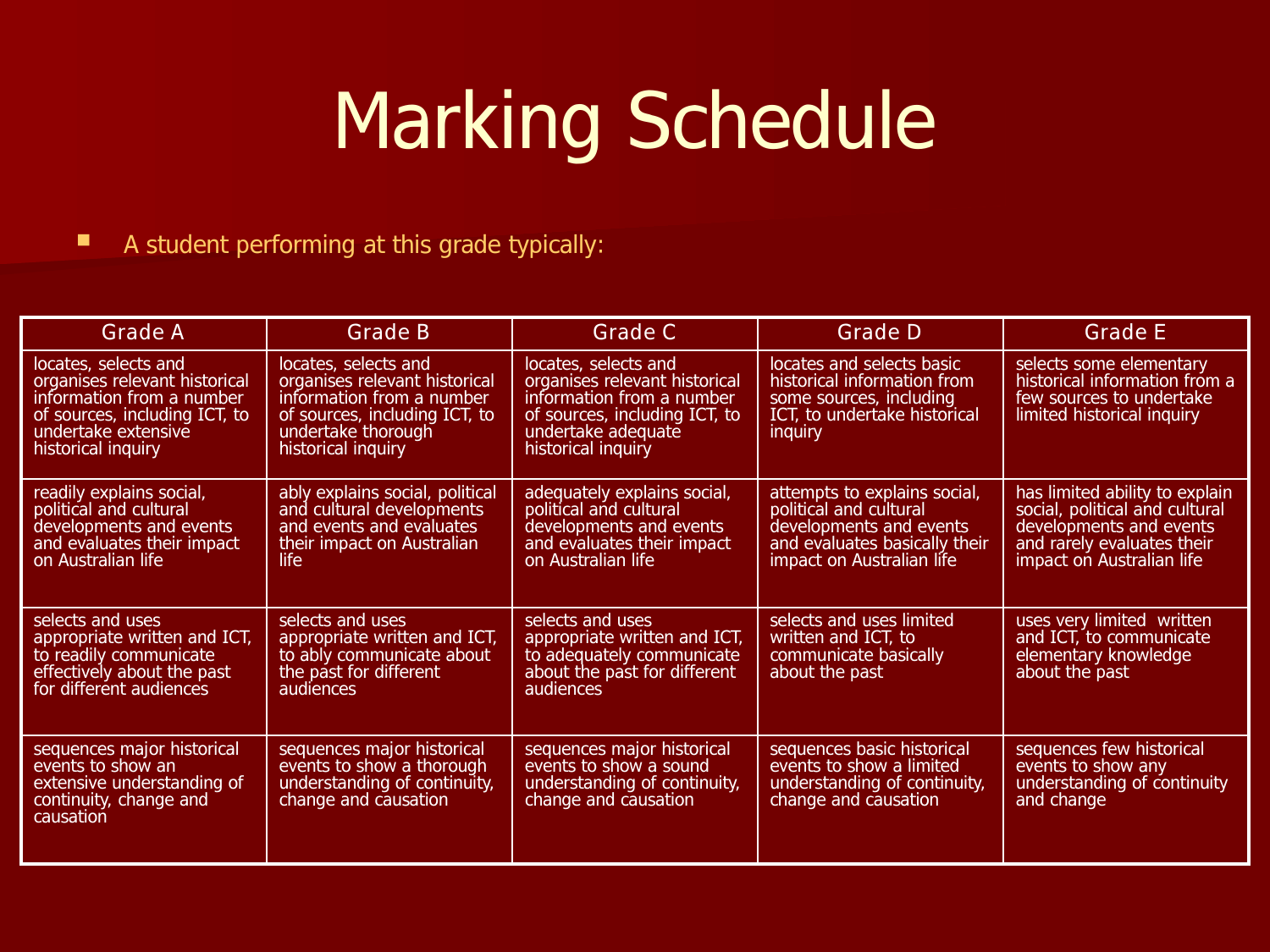

# Marking Schedule
A student performing at this grade typically:
| Grade A | Grade B | Grade C | Grade D | Grade E |
| --- | --- | --- | --- | --- |
| locates, selects and organises relevant historical information from a number of sources, including ICT, to undertake extensive historical inquiry | locates, selects and organises relevant historical information from a number of sources, including ICT, to undertake thorough historical inquiry | locates, selects and organises relevant historical information from a number of sources, including ICT, to undertake adequate historical inquiry | locates and selects basic historical information from some sources, including ICT, to undertake historical inquiry | selects some elementary historical information from a few sources to undertake limited historical inquiry |
| readily explains social, political and cultural developments and events and evaluates their impact on Australian life | ably explains social, political and cultural developments and events and evaluates their impact on Australian life | adequately explains social, political and cultural developments and events and evaluates their impact on Australian life | attempts to explains social, political and cultural developments and events and evaluates basically their impact on Australian life | has limited ability to explain social, political and cultural developments and events and rarely evaluates their impact on Australian life |
| selects and uses appropriate written and ICT, to readily communicate effectively about the past for different audiences | selects and uses appropriate written and ICT, to ably communicate about the past for different audiences | selects and uses appropriate written and ICT, to adequately communicate about the past for different audiences | selects and uses limited written and ICT, to communicate basically about the past | uses very limited written and ICT, to communicate elementary knowledge about the past |
| sequences major historical events to show an extensive understanding of continuity, change and causation | sequences major historical events to show a thorough understanding of continuity, change and causation | sequences major historical events to show a sound understanding of continuity, change and causation | sequences basic historical events to show a limited understanding of continuity, change and causation | sequences few historical events to show any understanding of continuity and change |